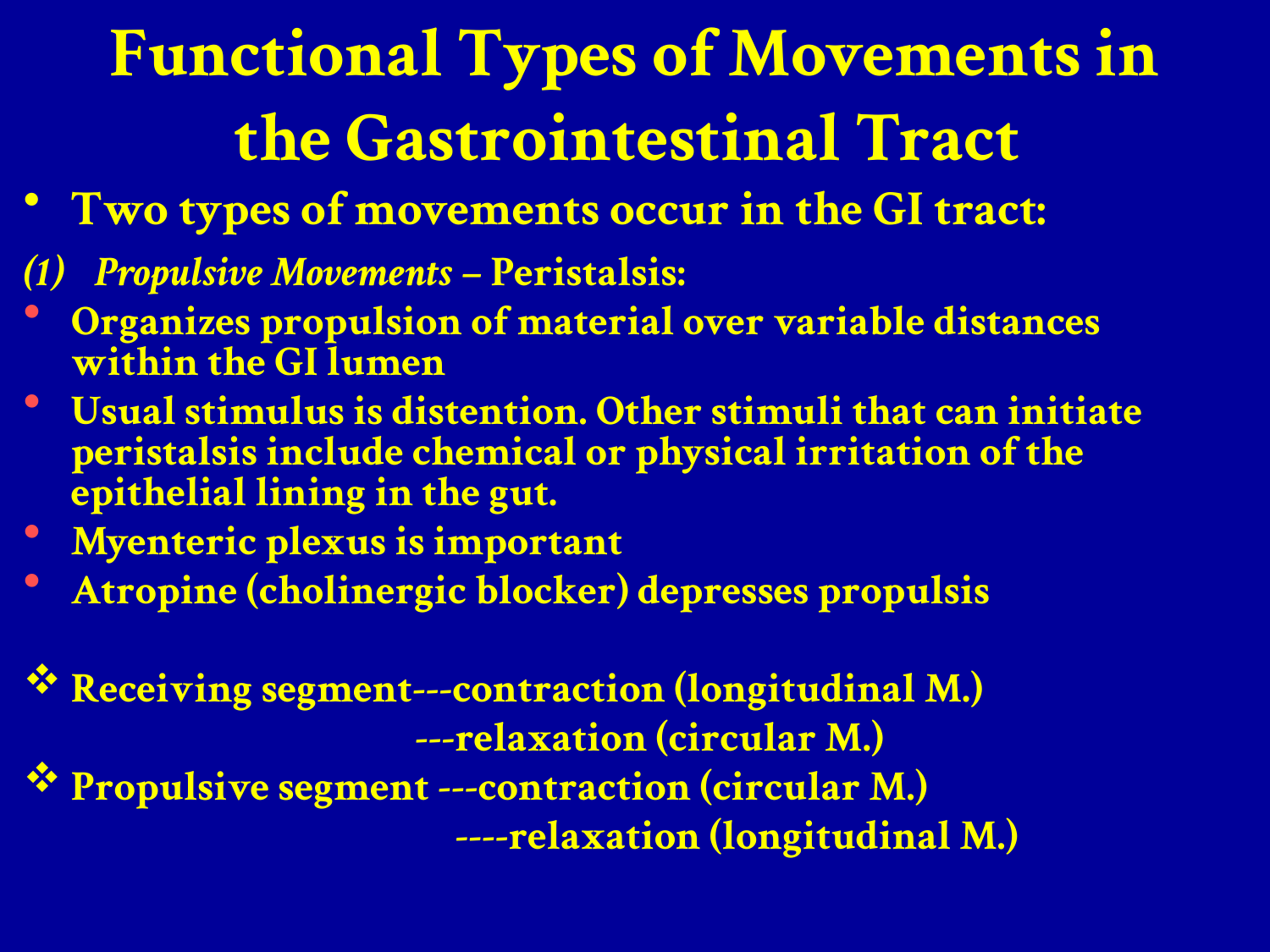

# Functional Types of Movements in the Gastrointestinal Tract
Two types of movements occur in the GI tract:
Propulsive Movements – Peristalsis:
Organizes propulsion of material over variable distances within the GI lumen
Usual stimulus is distention. Other stimuli that can initiate peristalsis include chemical or physical irritation of the epithelial lining in the gut.
Myenteric plexus is important
Atropine (cholinergic blocker) depresses propulsis

Receiving segment---contraction (longitudinal M.)
		                         ---relaxation (circular M.)
Propulsive segment ---contraction (circular M.)
			               ----relaxation (longitudinal M.)